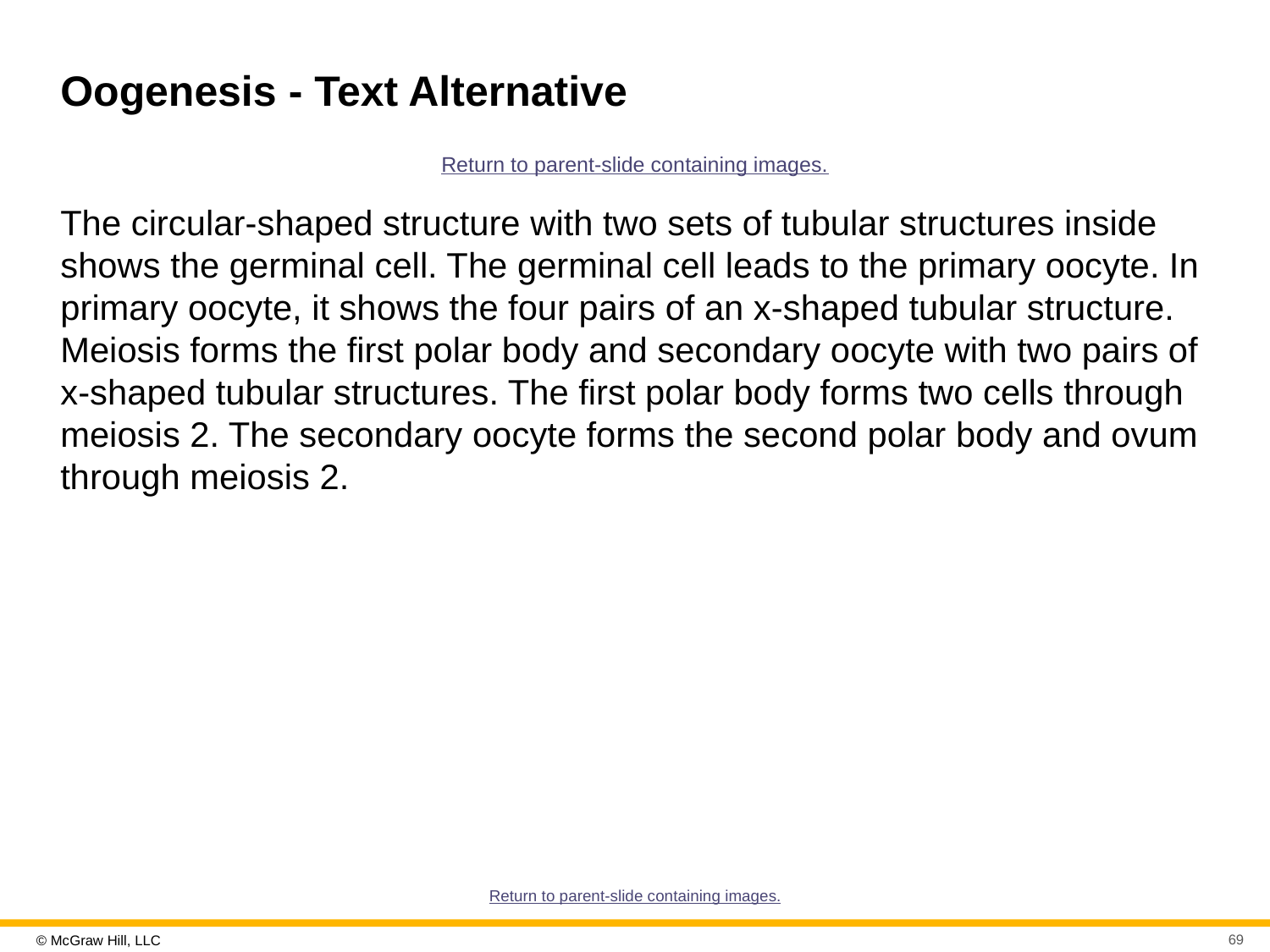

# Oogenesis - Text Alternative
Return to parent-slide containing images.
The circular-shaped structure with two sets of tubular structures inside shows the germinal cell. The germinal cell leads to the primary oocyte. In primary oocyte, it shows the four pairs of an x-shaped tubular structure. Meiosis forms the first polar body and secondary oocyte with two pairs of x-shaped tubular structures. The first polar body forms two cells through meiosis 2. The secondary oocyte forms the second polar body and ovum through meiosis 2.
Return to parent-slide containing images.
69